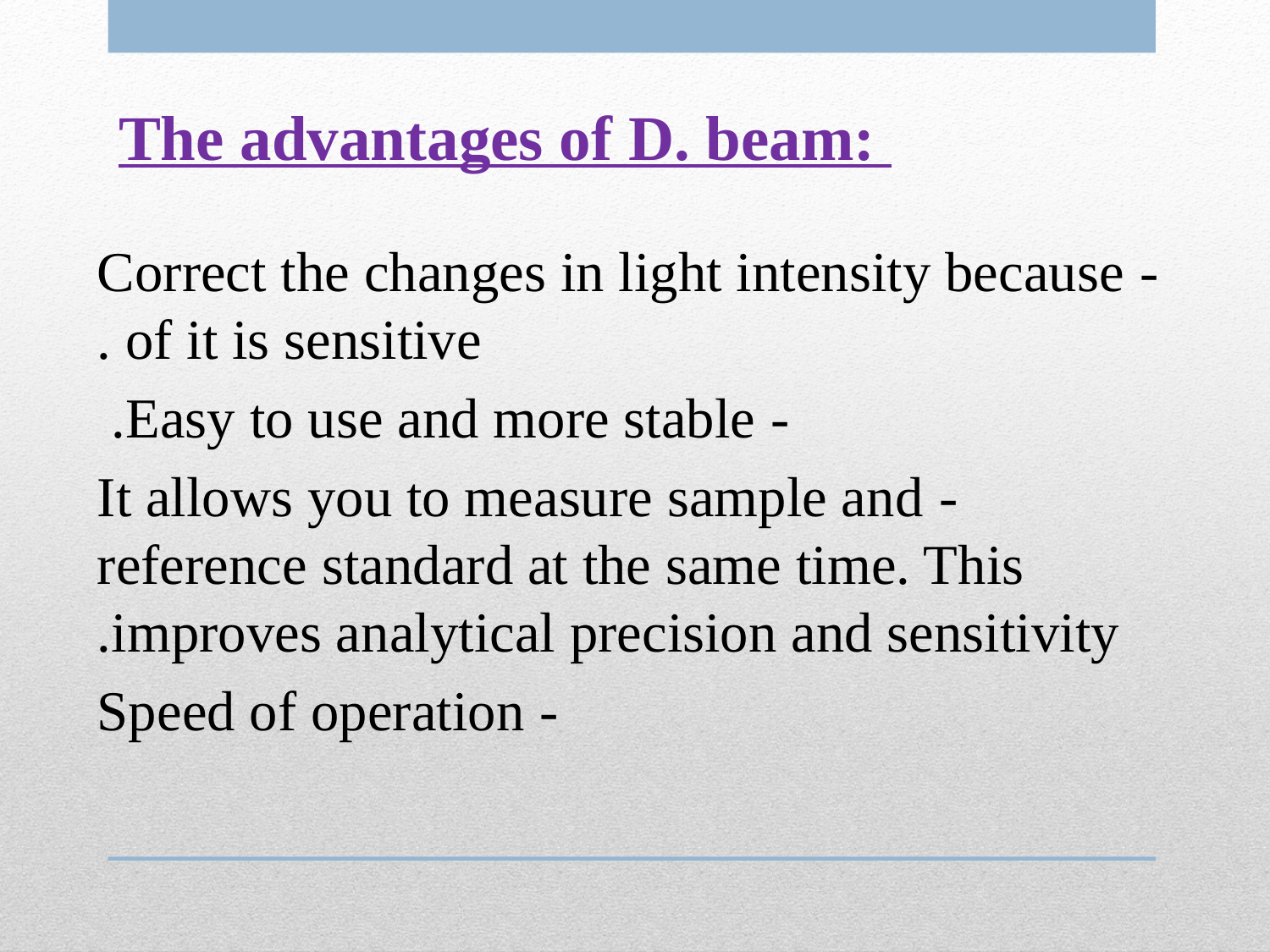

# The advantages of D. beam:
- Correct the changes in light intensity because of it is sensitive .
- Easy to use and more stable.
- It allows you to measure sample and reference standard at the same time. This improves analytical precision and sensitivity.
- Speed of operation